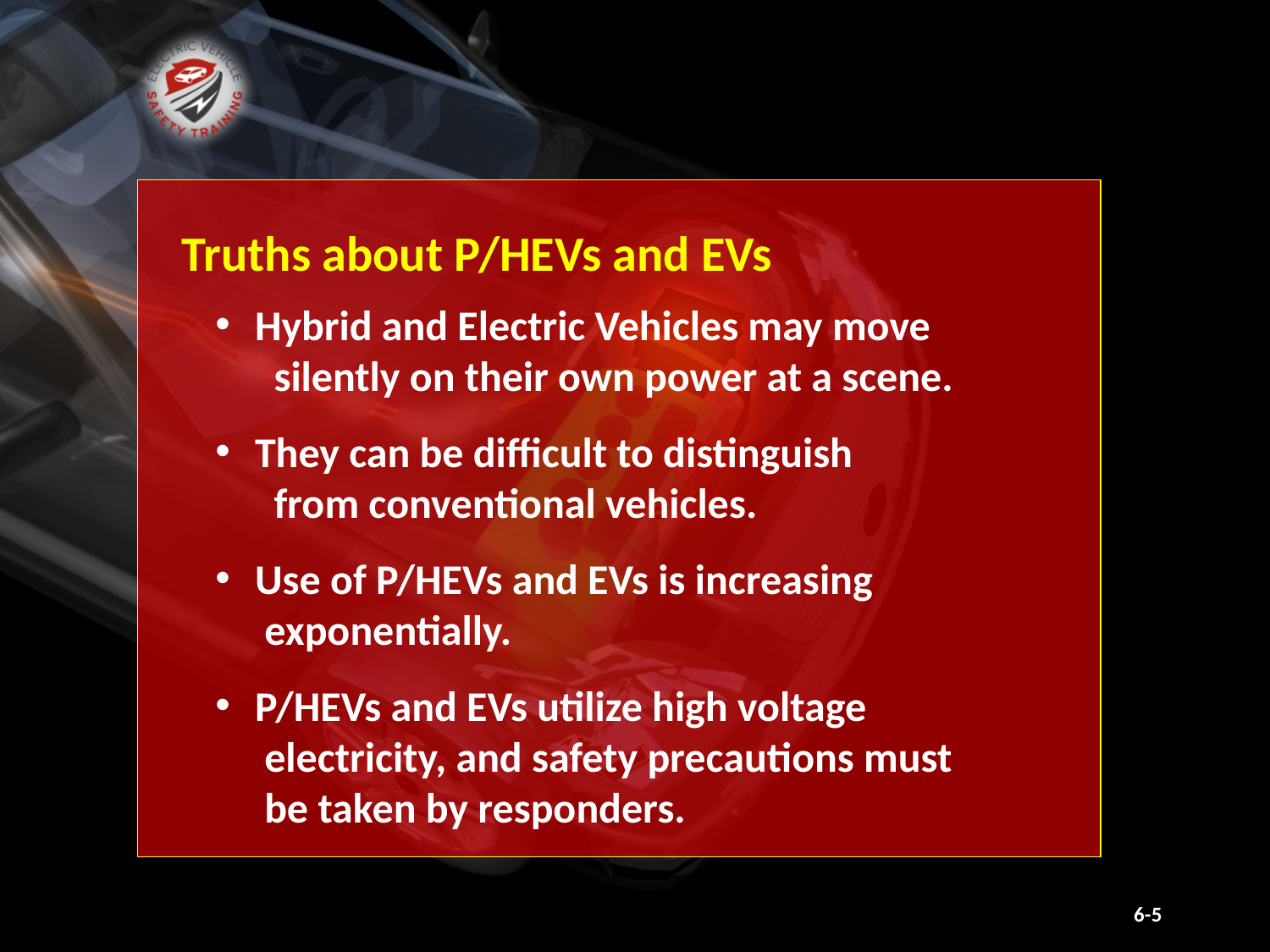

Truths about P/HEVs and EVs

 Hybrid and Electric Vehicles may move
   silently on their own power at a scene.

 They can be difficult to distinguish
   from conventional vehicles.

 Use of P/HEVs and EVs is increasing
  exponentially.

 P/HEVs and EVs utilize high voltage
  electricity, and safety precautions must
  be taken by responders.

6-5